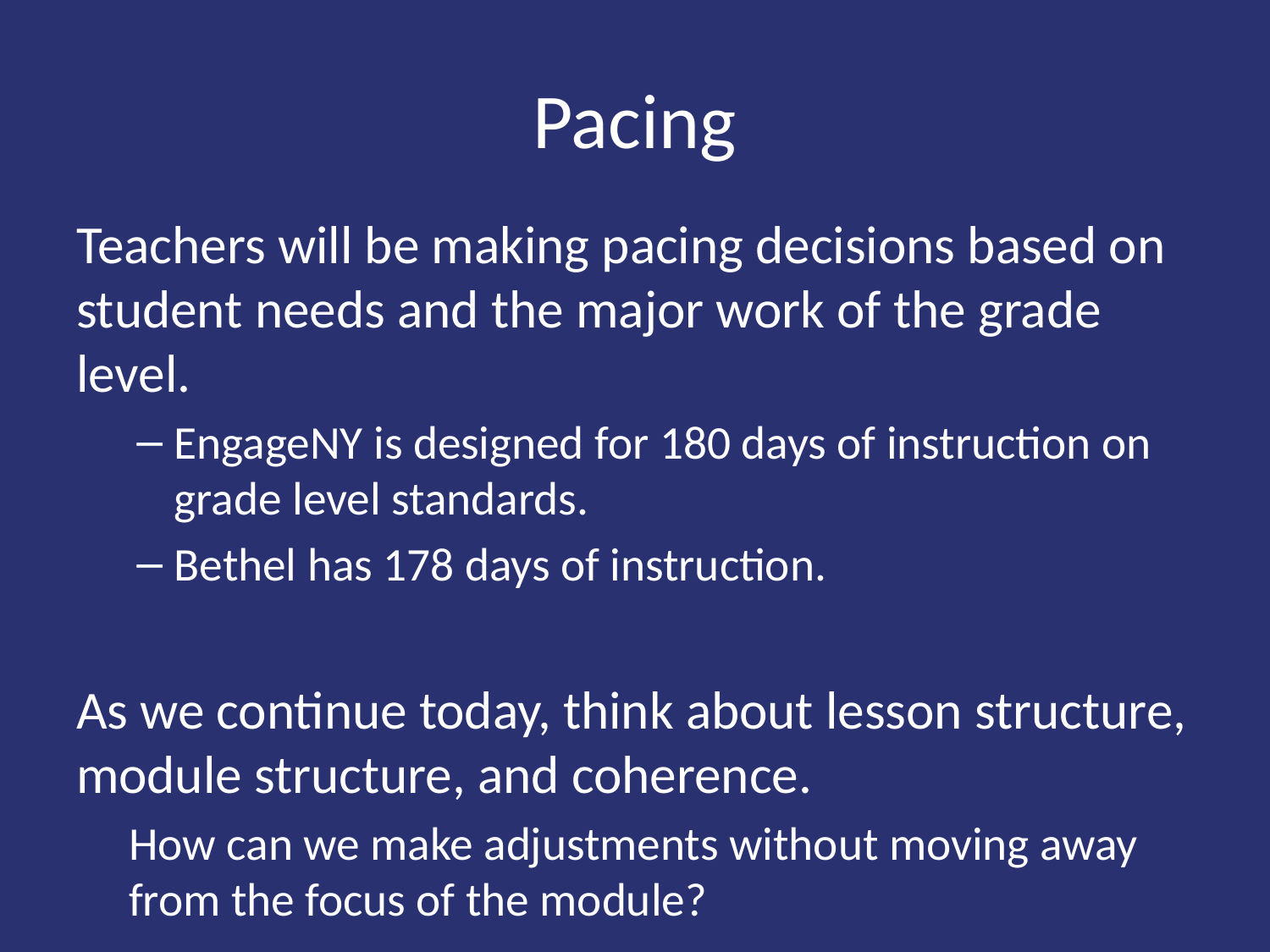

# Pacing
Teachers will be making pacing decisions based on student needs and the major work of the grade level.
EngageNY is designed for 180 days of instruction on grade level standards.
Bethel has 178 days of instruction.

As we continue today, think about lesson structure, module structure, and coherence.
How can we make adjustments without moving away from the focus of the module?